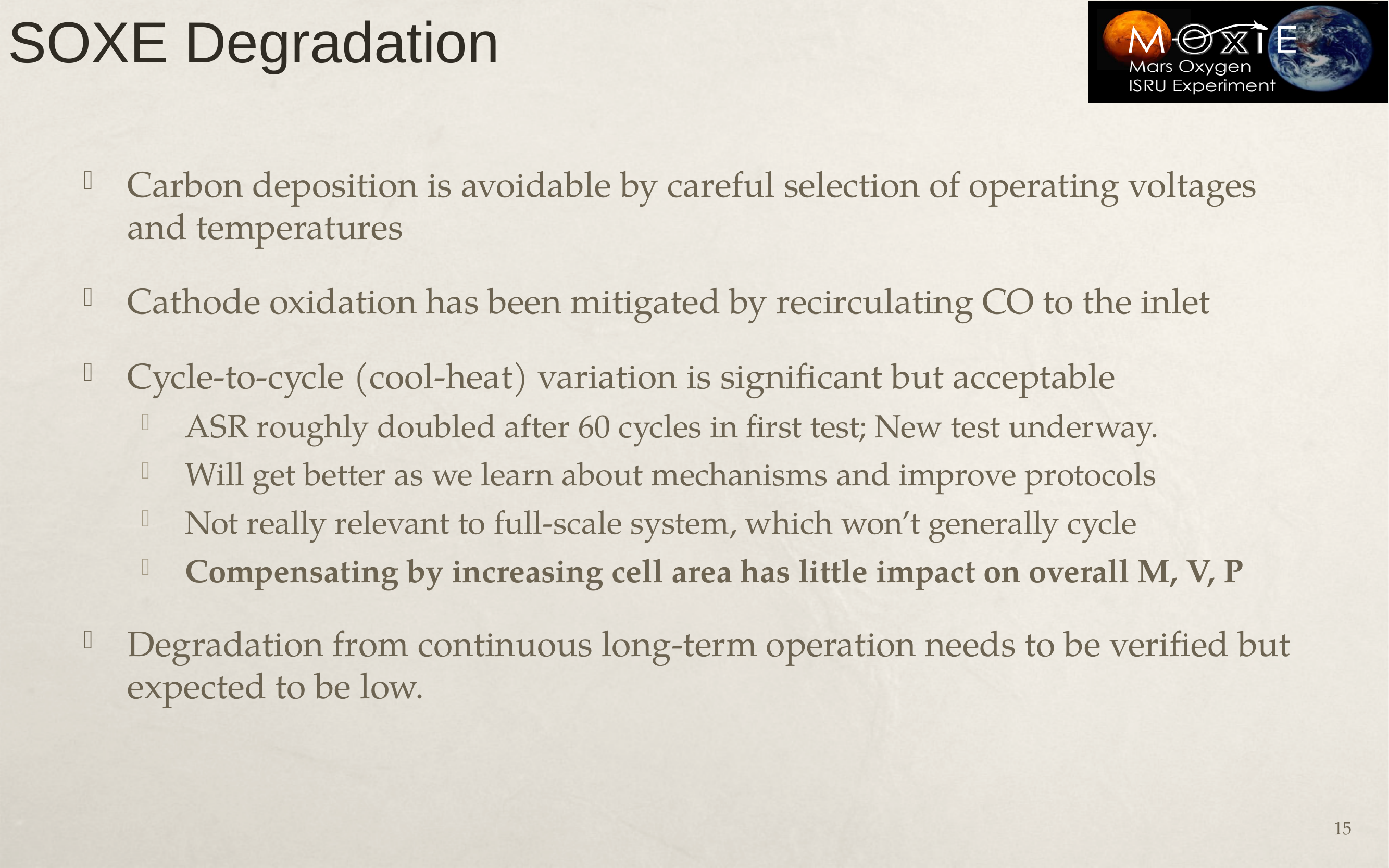

# SOXE Degradation
Carbon deposition is avoidable by careful selection of operating voltages and temperatures
Cathode oxidation has been mitigated by recirculating CO to the inlet
Cycle-to-cycle (cool-heat) variation is significant but acceptable
ASR roughly doubled after 60 cycles in first test; New test underway.
Will get better as we learn about mechanisms and improve protocols
Not really relevant to full-scale system, which won’t generally cycle
Compensating by increasing cell area has little impact on overall M, V, P
Degradation from continuous long-term operation needs to be verified but expected to be low.
15